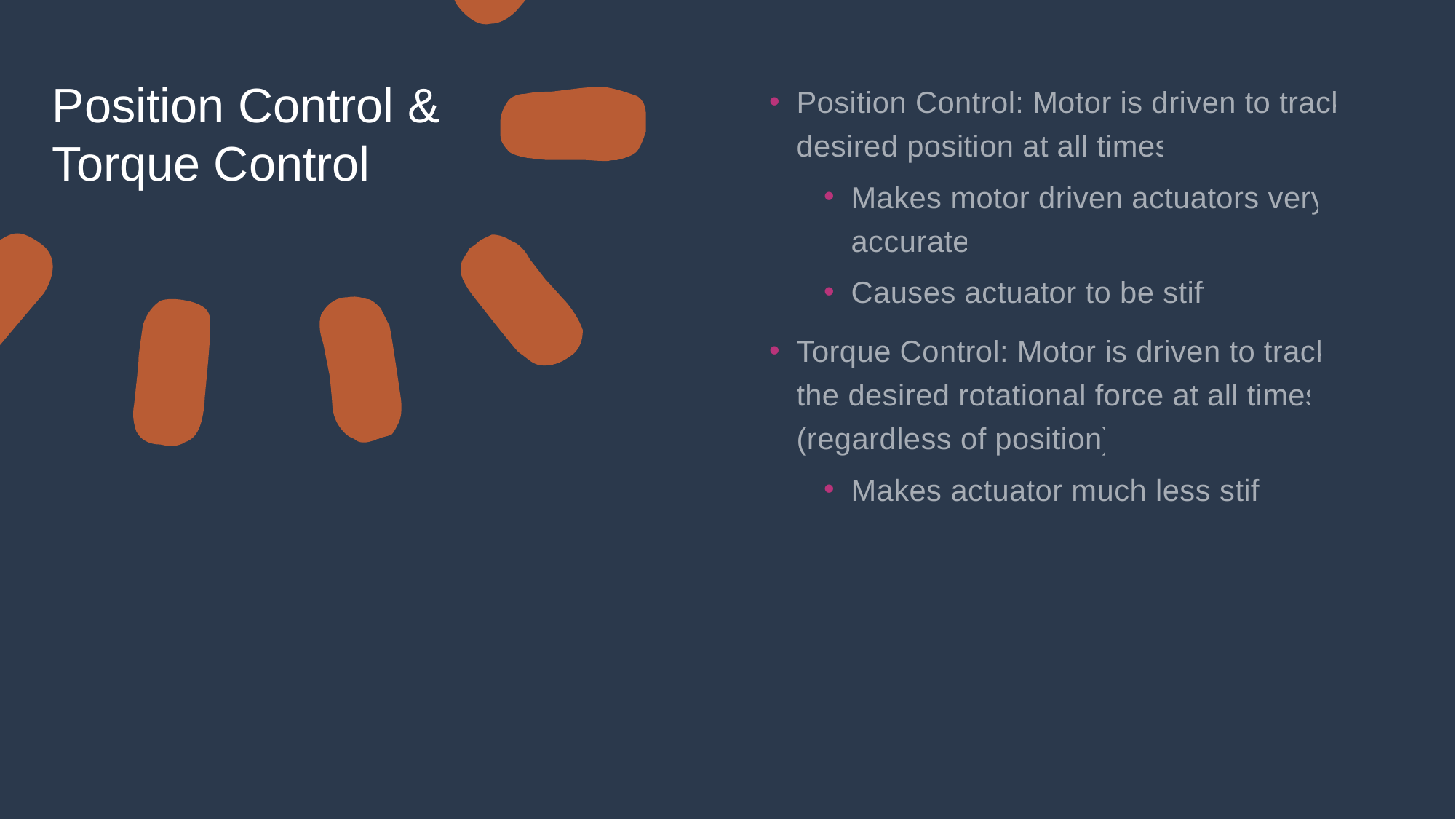

# Position Control & Torque Control
Position Control: Motor is driven to track desired position at all times
Makes motor driven actuators very accurate
Causes actuator to be stiff
Torque Control: Motor is driven to track the desired rotational force at all times (regardless of position)
Makes actuator much less stiff